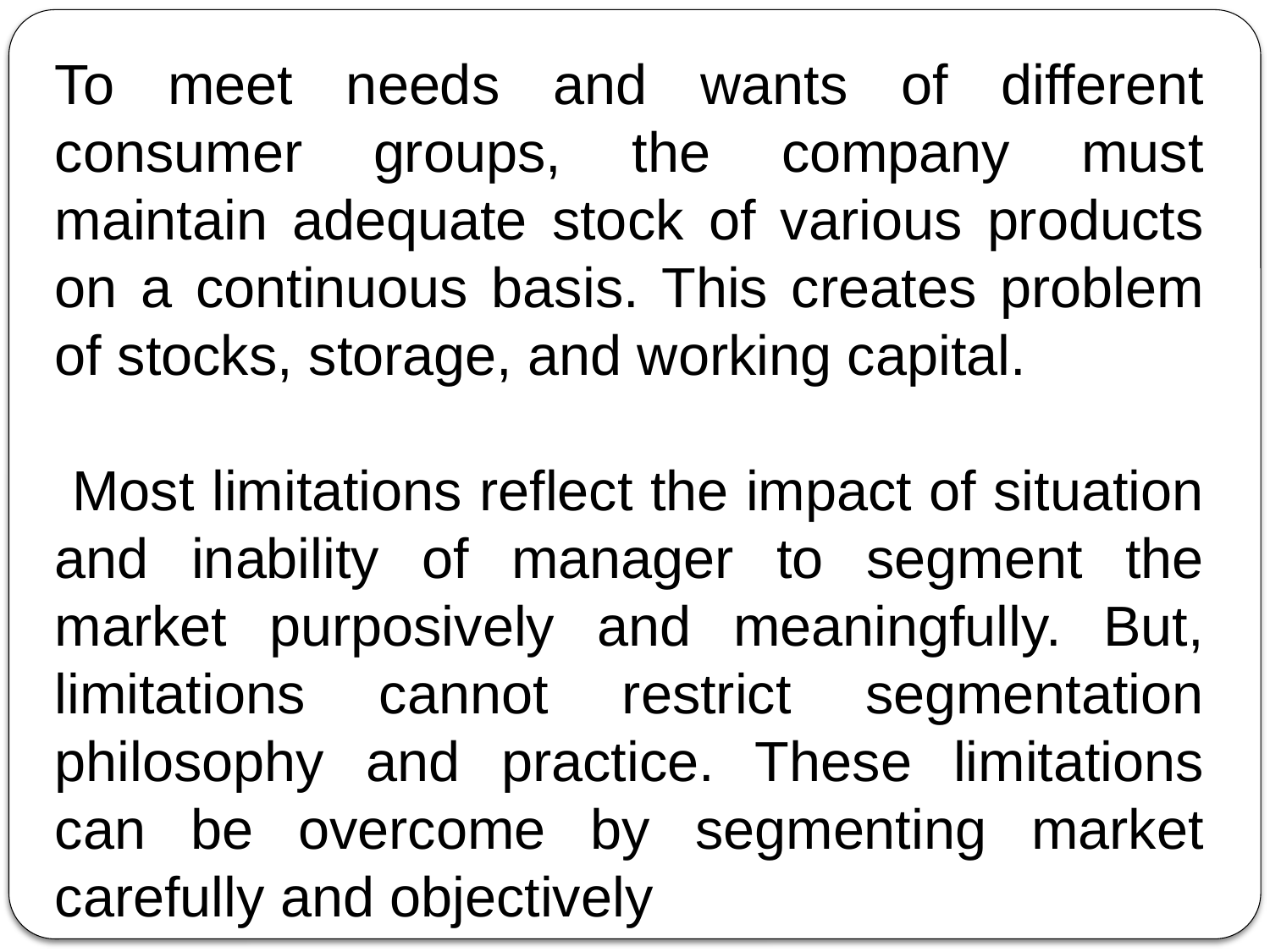

To meet needs and wants of different consumer groups, the company must maintain adequate stock of various products on a continuous basis. This creates problem of stocks, storage, and working capital.

 Most limitations reflect the impact of situation and inability of manager to segment the market purposively and meaningfully. But, limitations cannot restrict segmentation philosophy and practice. These limitations can be overcome by segmenting market carefully and objectively